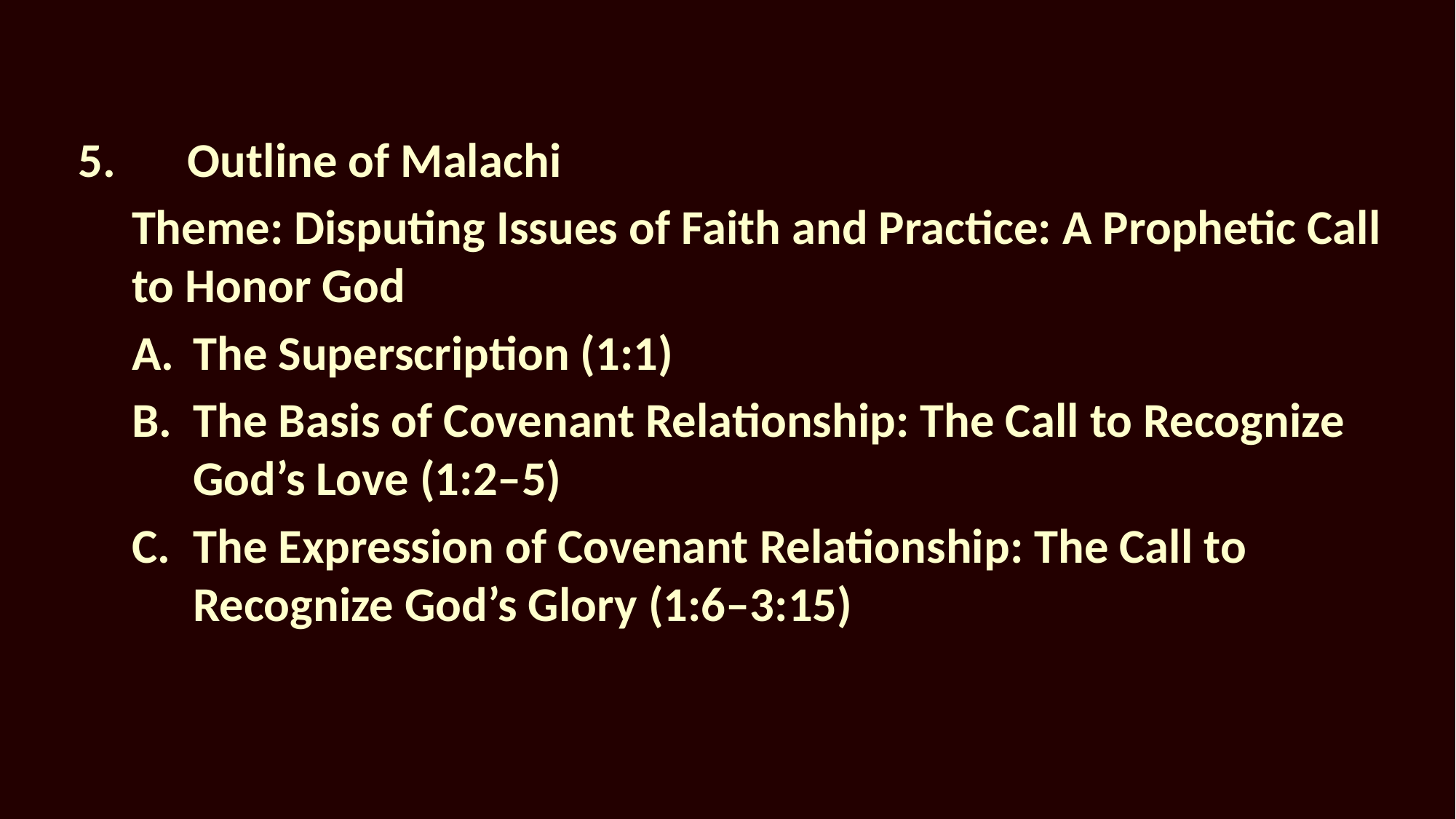

5.	Outline of Malachi
Theme: Disputing Issues of Faith and Practice: A Prophetic Call to Honor God
The Superscription (1:1)
The Basis of Covenant Relationship: The Call to Recognize God’s Love (1:2–5)
The Expression of Covenant Relationship: The Call to Recognize God’s Glory (1:6–3:15)